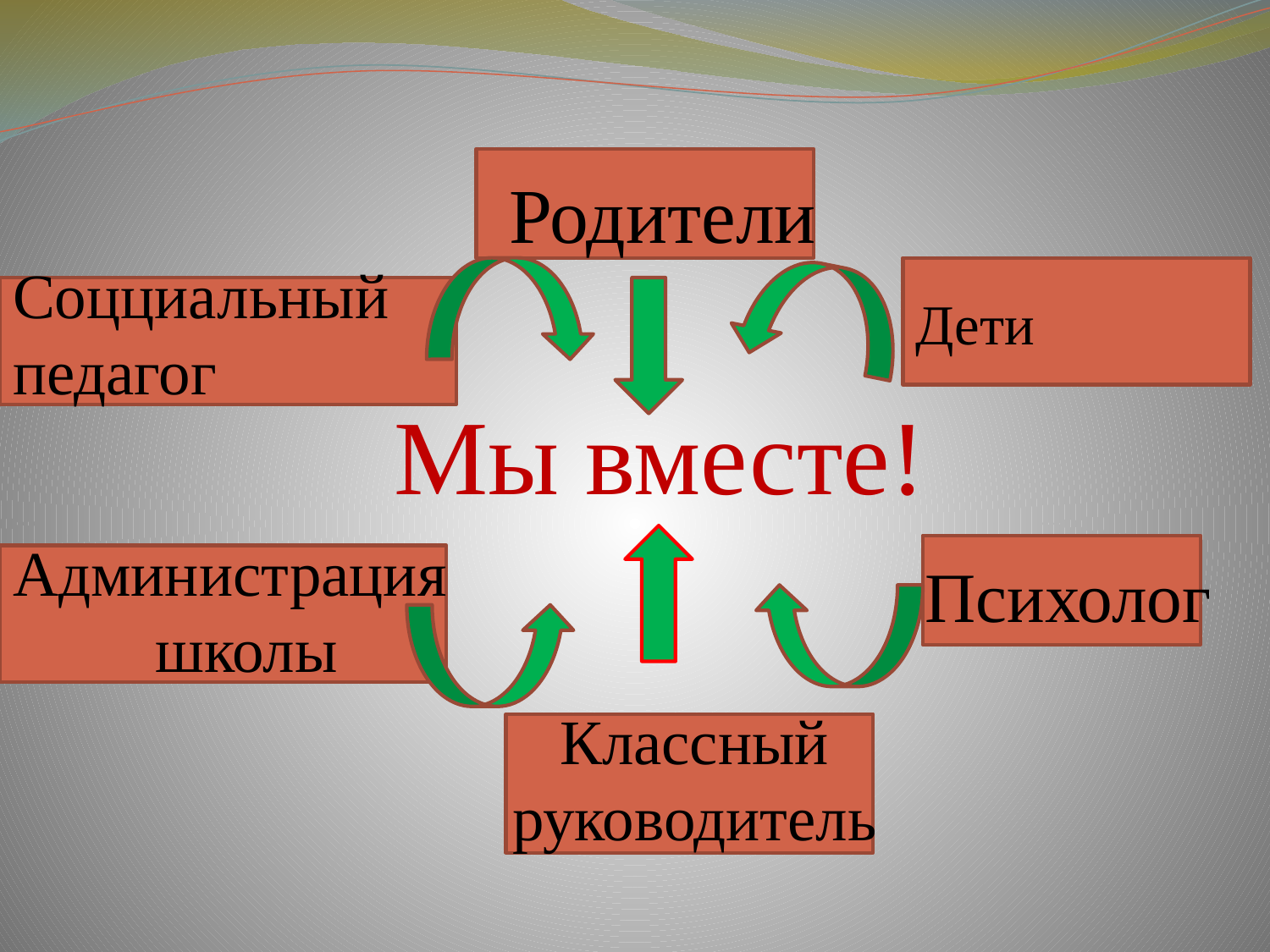

Родители
Соцциальный
педагог

Дети
# Мы вместе!
Администрация
         школы

Психолог

Классный
руководитель